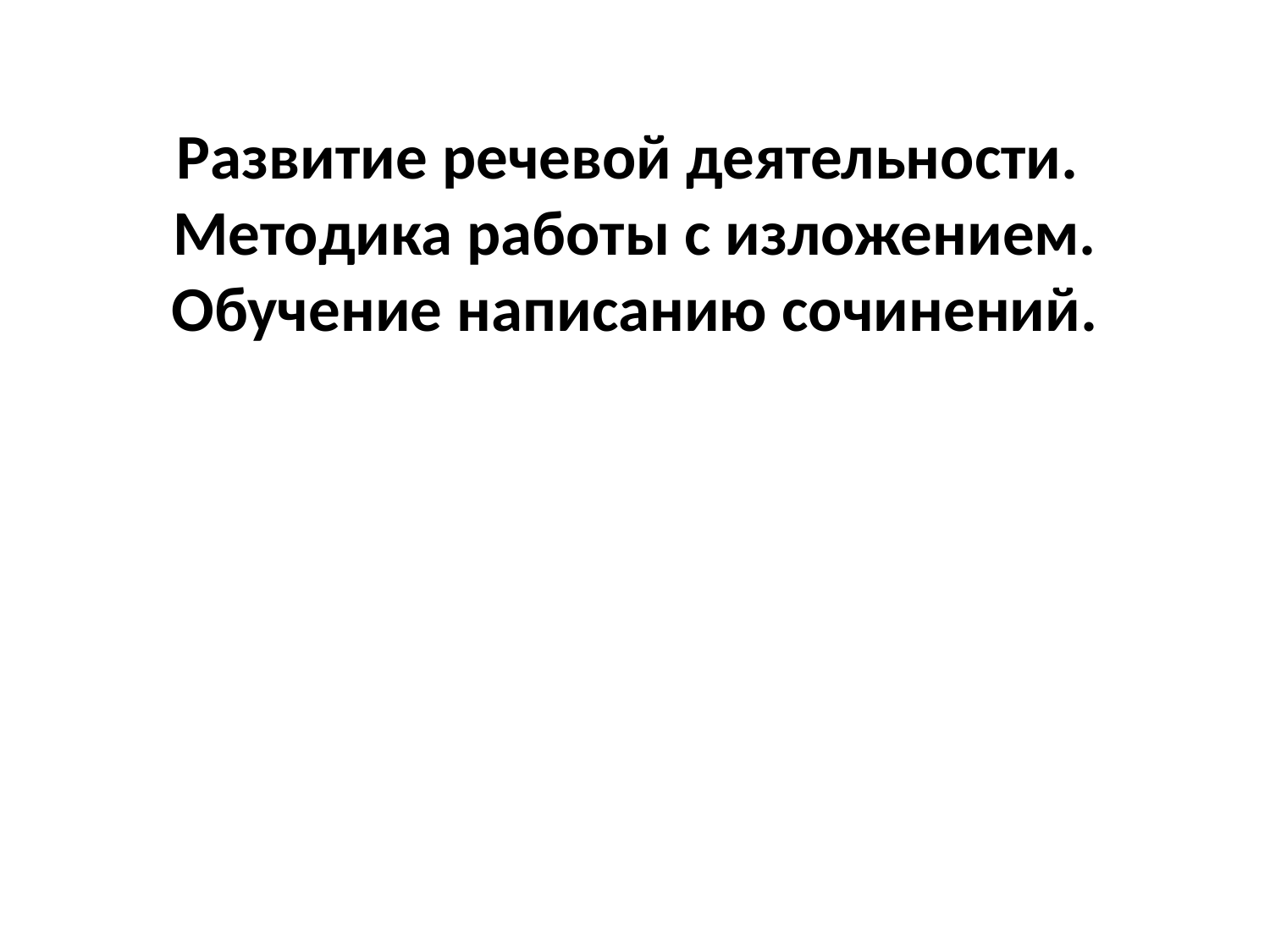

# Развитие речевой деятельности.  Методика работы с изложением. Обучение написанию сочинений.